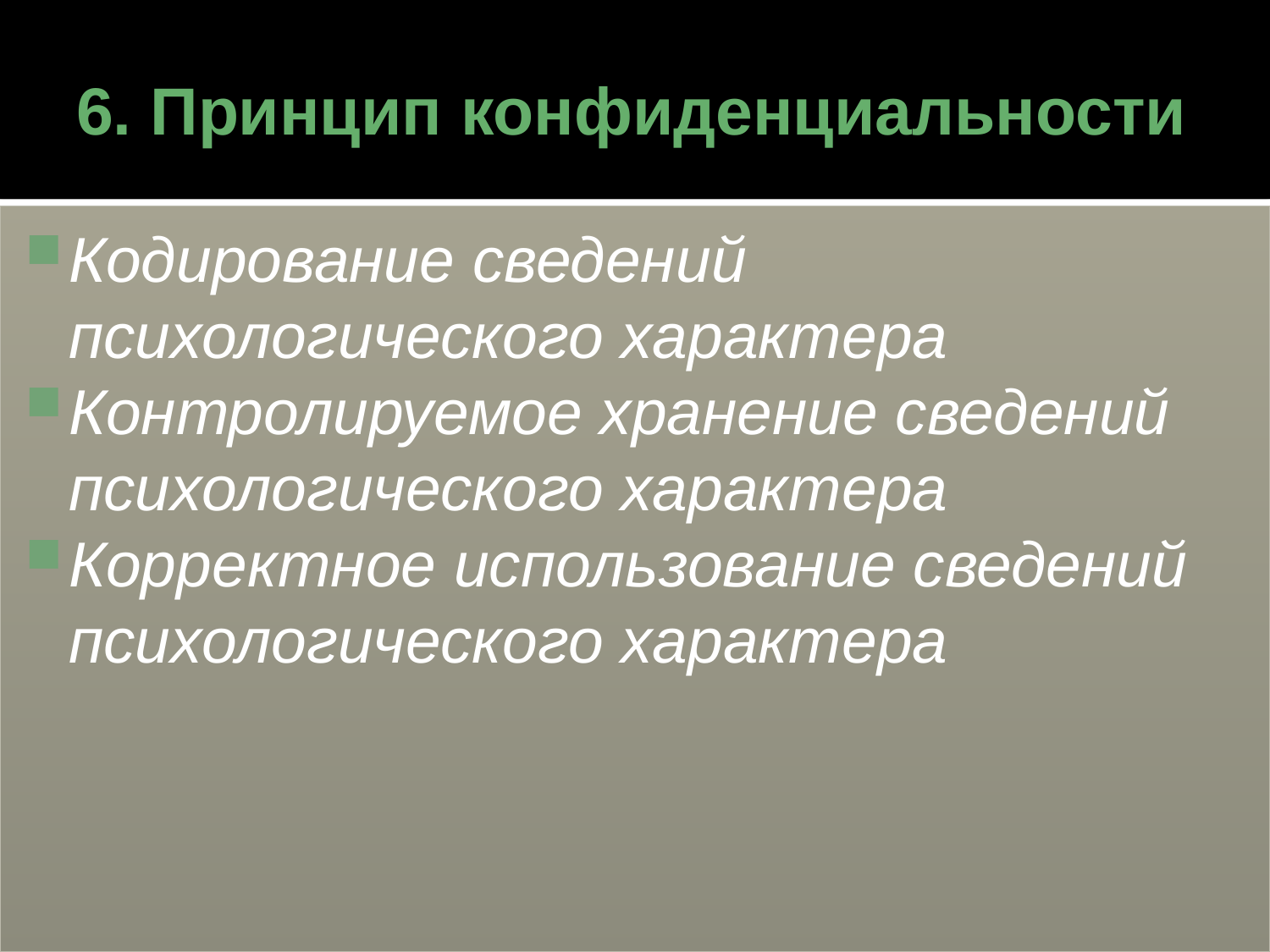

# 6. Принцип конфиденциальности
Кодирование сведений психологического характера
Контролируемое хранение сведений психологического характера
Корректное использование сведений психологического характера